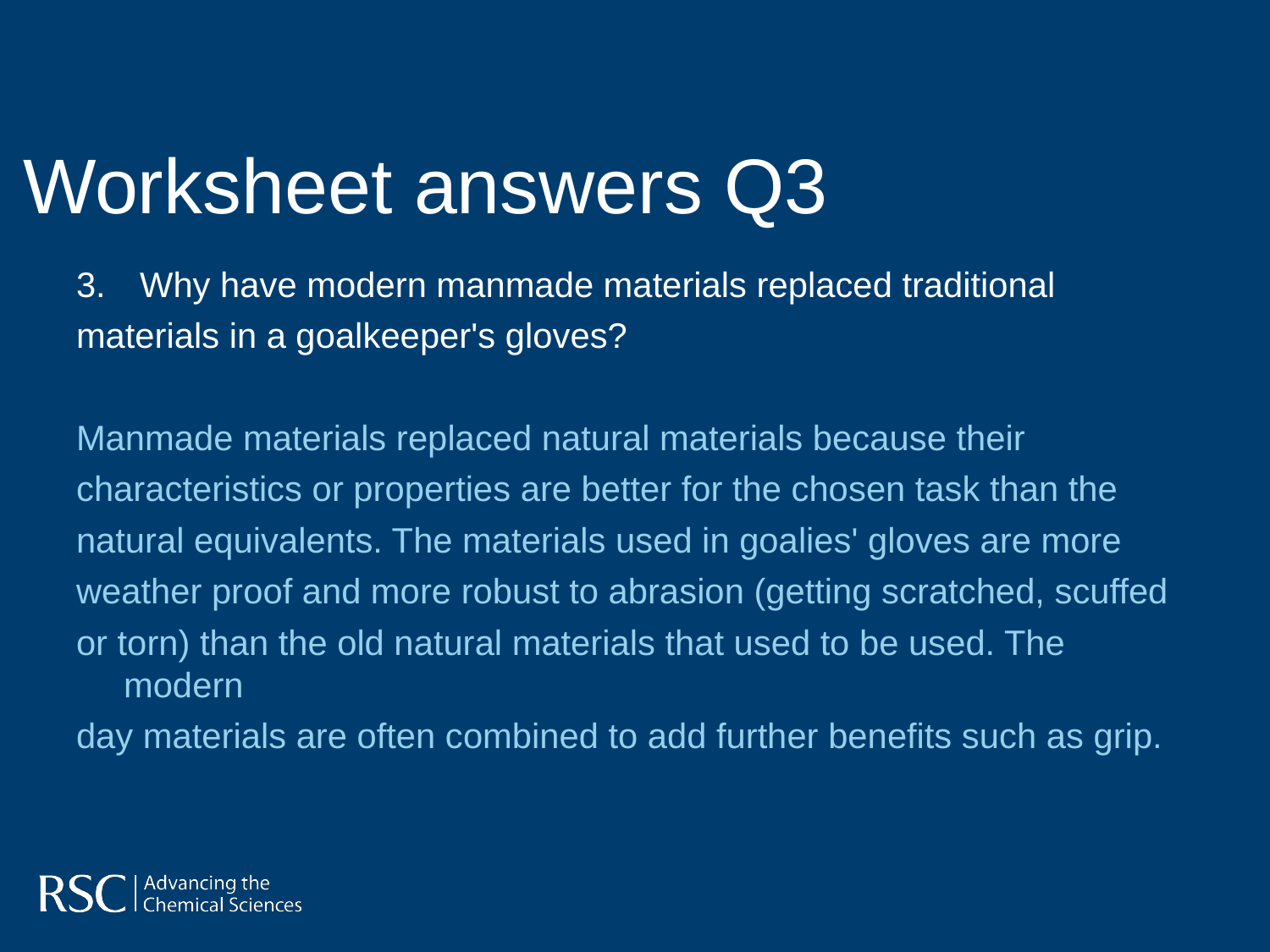

Worksheet answers Q3

Why have modern manmade materials replaced traditional
materials in a goalkeeper's gloves?

Manmade materials replaced natural materials because their
characteristics or properties are better for the chosen task than the
natural equivalents. The materials used in goalies' gloves are more
weather proof and more robust to abrasion (getting scratched, scuffed
or torn) than the old natural materials that used to be used. The modern
day materials are often combined to add further benefits such as grip.